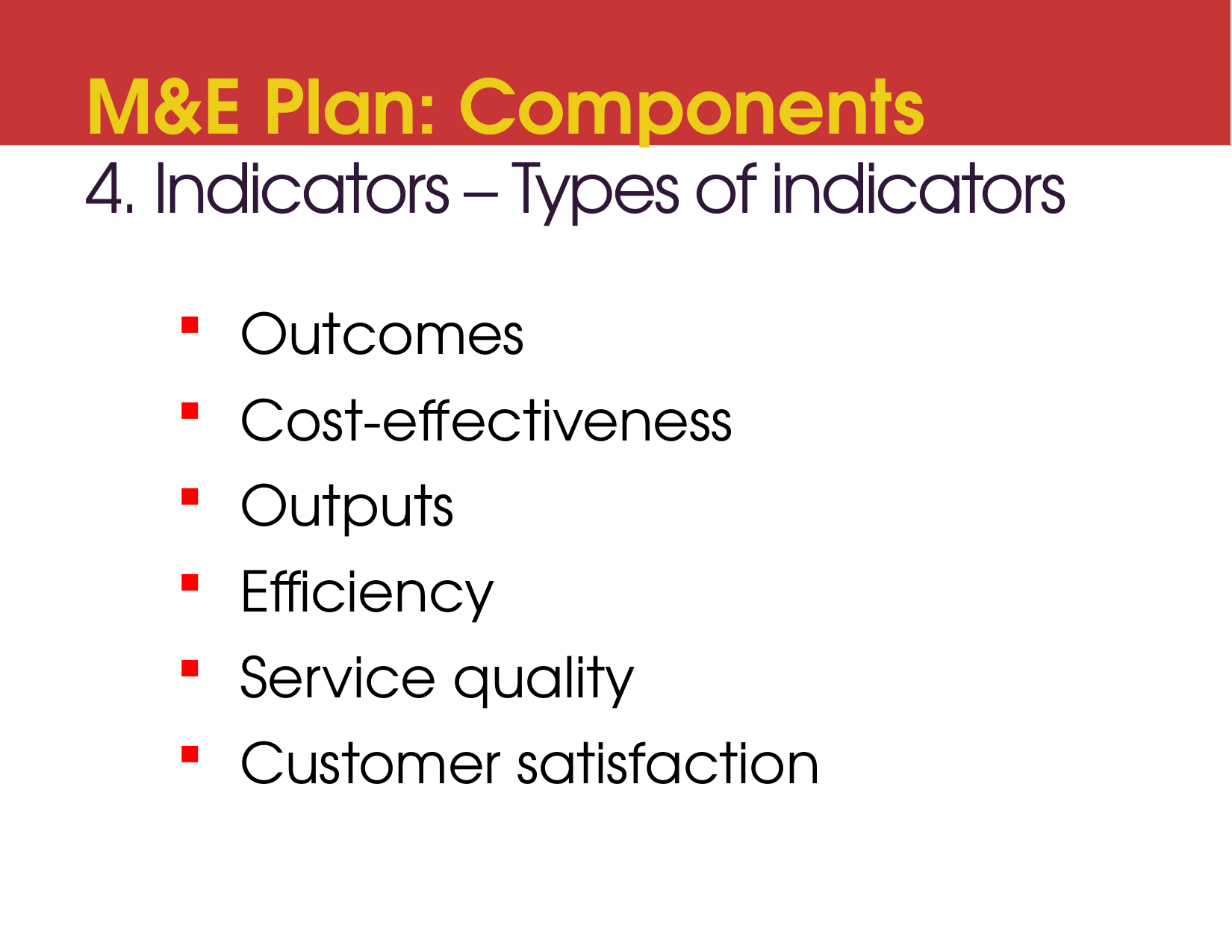

# M&E Plan: Components 4. Indicators – Types of indicators
Outcomes
Cost-effectiveness
Outputs
Efficiency
Service quality
Customer satisfaction